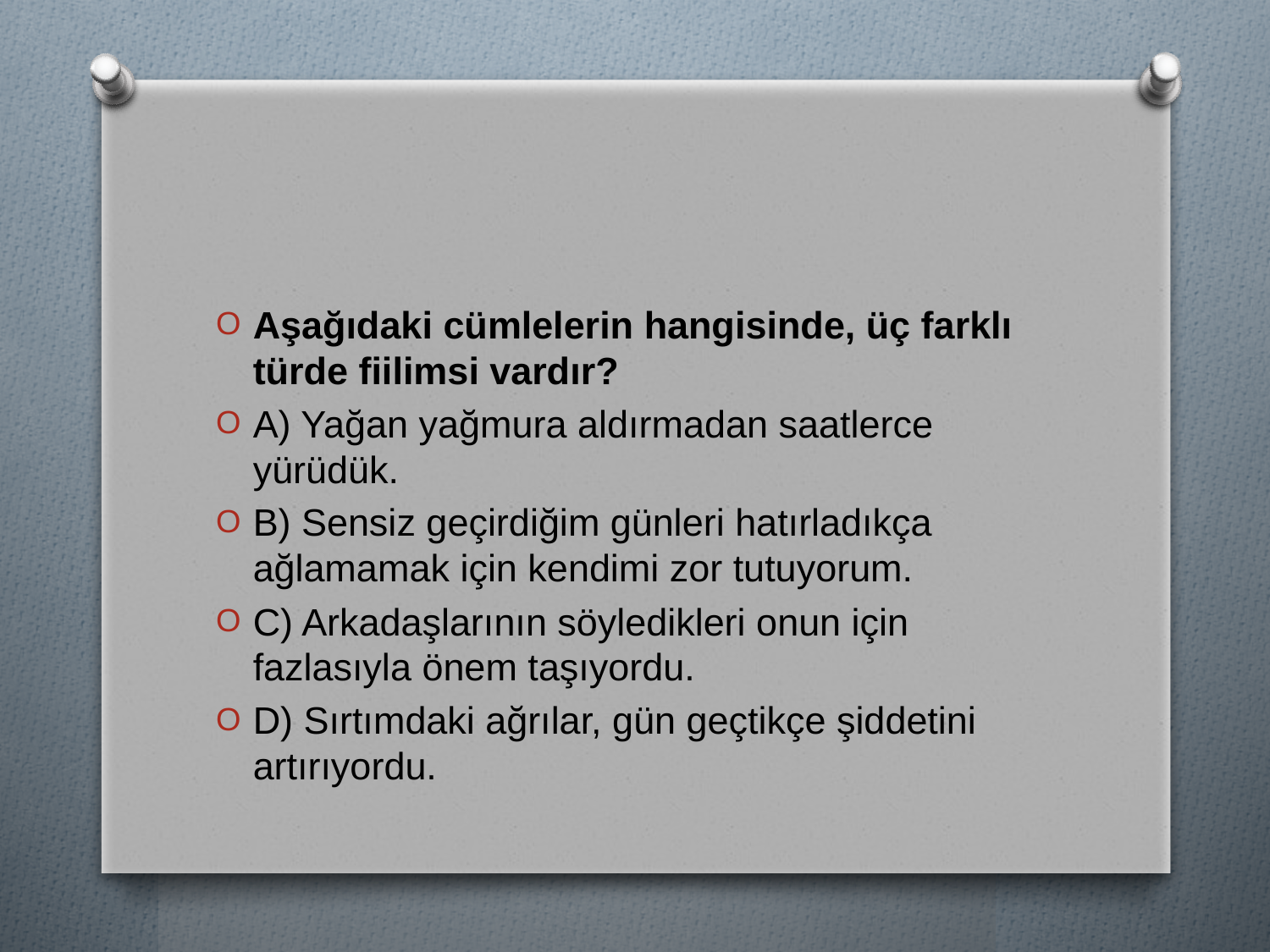

#
Aşağıdaki cümlelerin hangisinde, üç farklı türde fiilimsi vardır?
A) Yağan yağmura aldırmadan saatlerce yürüdük.
B) Sensiz geçirdiğim günleri hatırladıkça ağlamamak için kendimi zor tutuyorum.
C) Arkadaşlarının söyledikleri onun için fazlasıyla önem taşıyordu.
D) Sırtımdaki ağrılar, gün geçtikçe şiddetini artırıyordu.